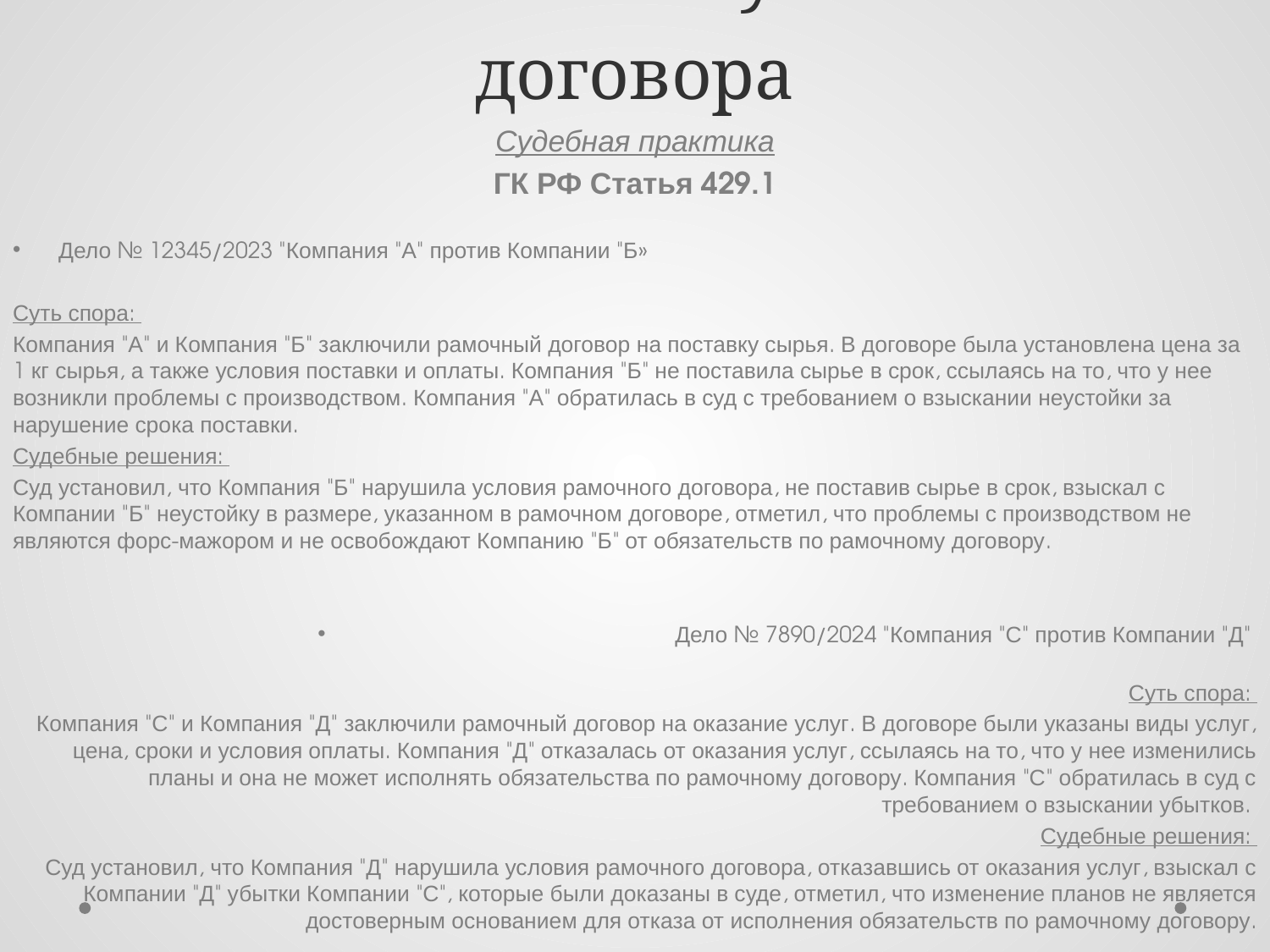

# 31. Понятие и условия договора
Судебная практика
ГК РФ Статья 429.1

Дело № 12345/2023 "Компания "А" против Компании "Б»

Суть спора:
Компания "А" и Компания "Б" заключили рамочный договор на поставку сырья. В договоре была установлена цена за 1 кг сырья, а также условия поставки и оплаты. Компания "Б" не поставила сырье в срок, ссылаясь на то, что у нее возникли проблемы с производством. Компания "А" обратилась в суд с требованием о взыскании неустойки за нарушение срока поставки.
Судебные решения:
Суд установил, что Компания "Б" нарушила условия рамочного договора, не поставив сырье в срок, взыскал с Компании "Б" неустойку в размере, указанном в рамочном договоре, отметил, что проблемы с производством не являются форс-мажором и не освобождают Компанию "Б" от обязательств по рамочному договору.

Дело № 7890/2024 "Компания "С" против Компании "Д"
Суть спора:
Компания "С" и Компания "Д" заключили рамочный договор на оказание услуг. В договоре были указаны виды услуг, цена, сроки и условия оплаты. Компания "Д" отказалась от оказания услуг, ссылаясь на то, что у нее изменились планы и она не может исполнять обязательства по рамочному договору. Компания "С" обратилась в суд с требованием о взыскании убытков.
Судебные решения:
Суд установил, что Компания "Д" нарушила условия рамочного договора, отказавшись от оказания услуг, взыскал с Компании "Д" убытки Компании "С", которые были доказаны в суде, отметил, что изменение планов не является достоверным основанием для отказа от исполнения обязательств по рамочному договору.